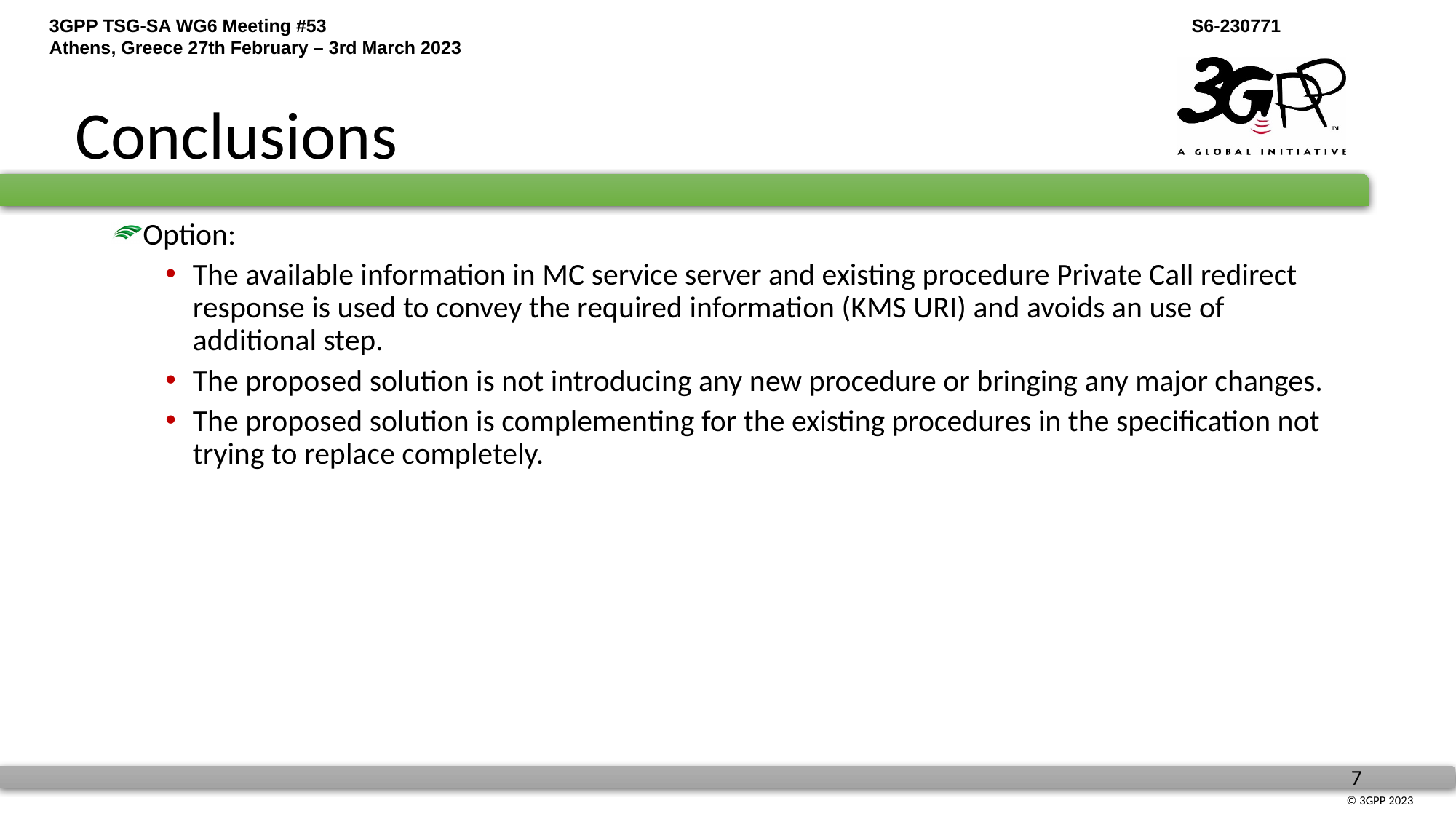

# Conclusions
Option:
The available information in MC service server and existing procedure Private Call redirect response is used to convey the required information (KMS URI) and avoids an use of additional step.
The proposed solution is not introducing any new procedure or bringing any major changes.
The proposed solution is complementing for the existing procedures in the specification not trying to replace completely.